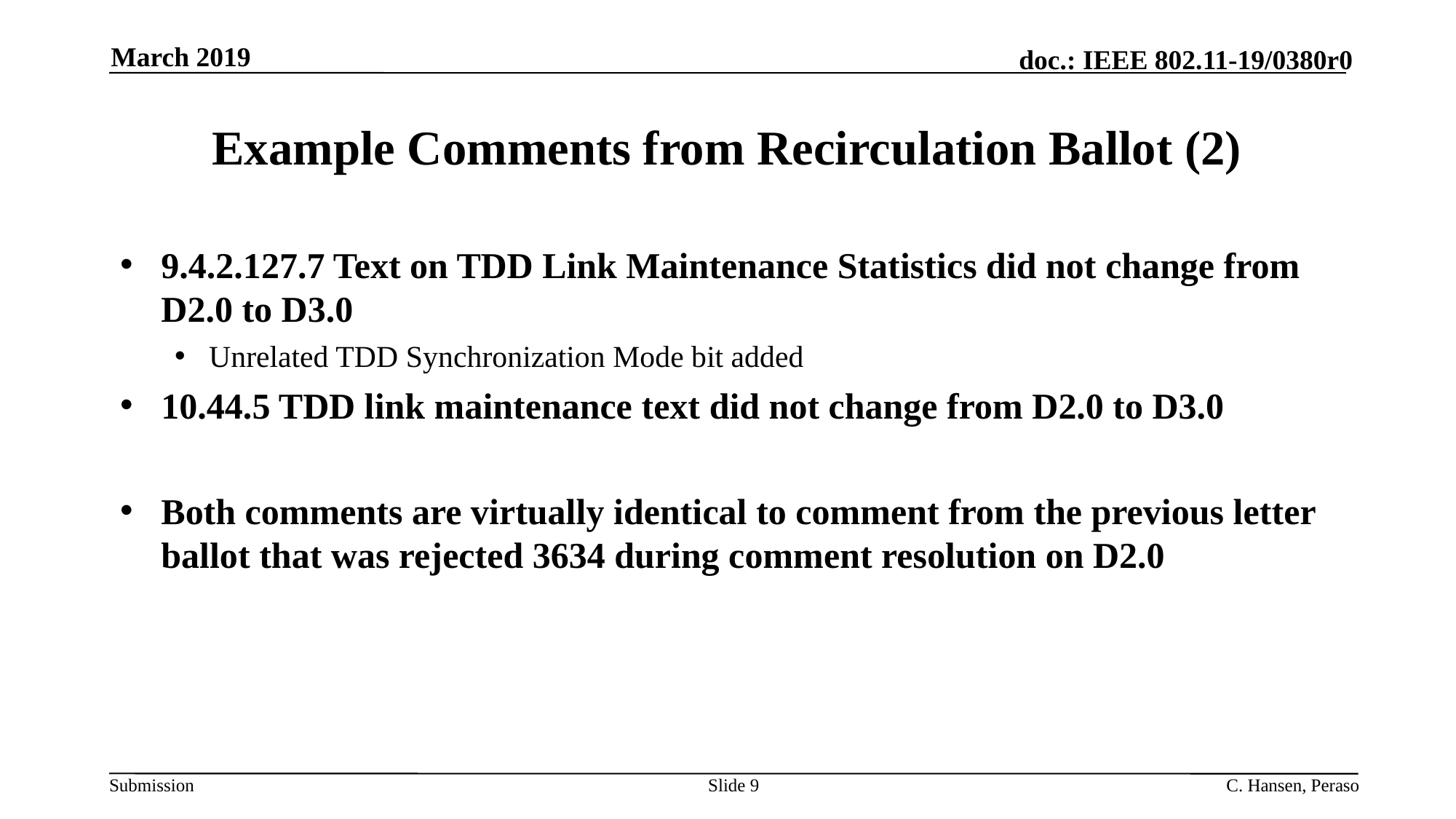

March 2019
# Example Comments from Recirculation Ballot (2)
9.4.2.127.7 Text on TDD Link Maintenance Statistics did not change from D2.0 to D3.0
Unrelated TDD Synchronization Mode bit added
10.44.5 TDD link maintenance text did not change from D2.0 to D3.0

Both comments are virtually identical to comment from the previous letter ballot that was rejected 3634 during comment resolution on D2.0

Slide 9
C. Hansen, Peraso